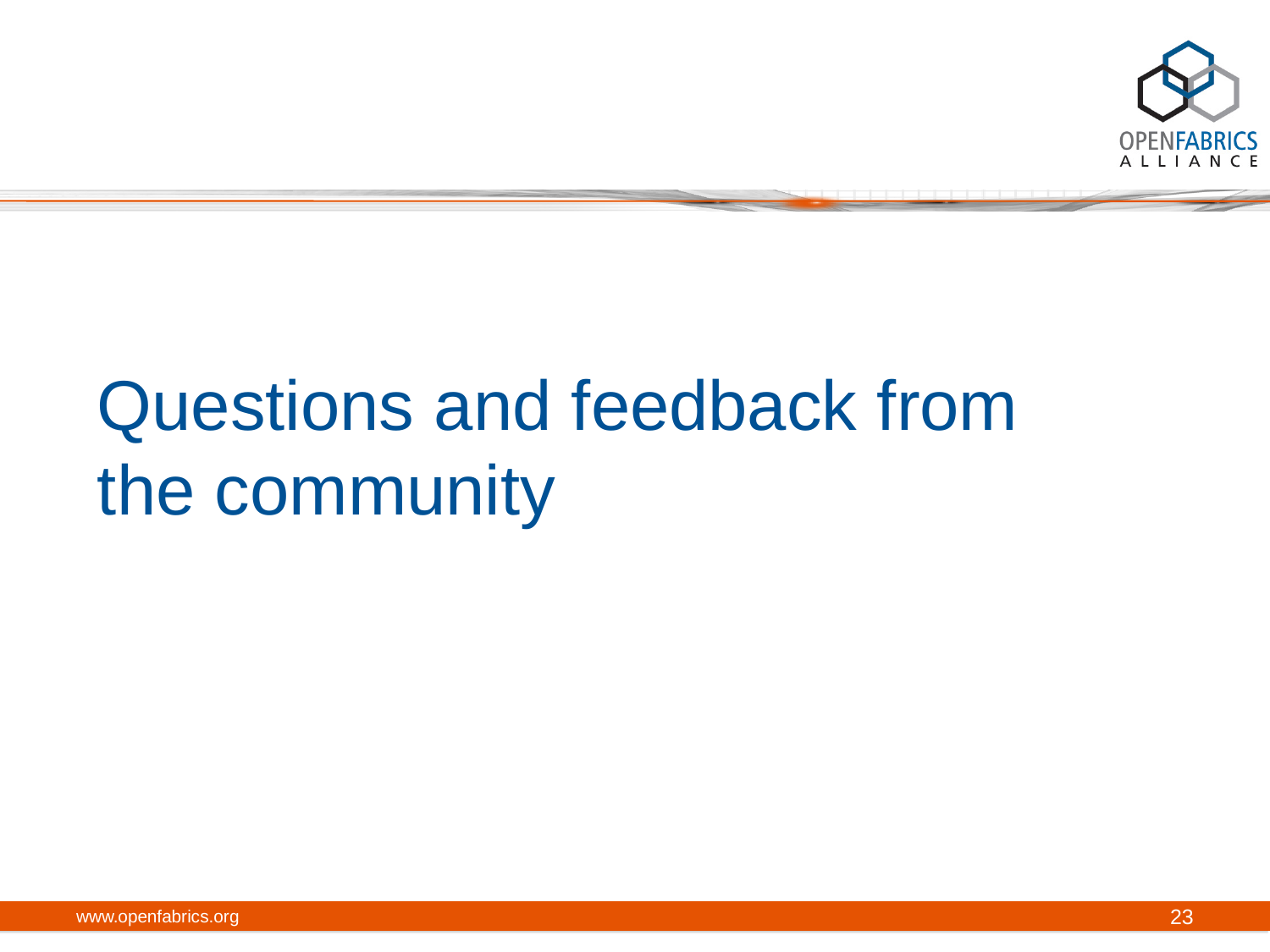

# Questions and feedback from the community
www.openfabrics.org
23